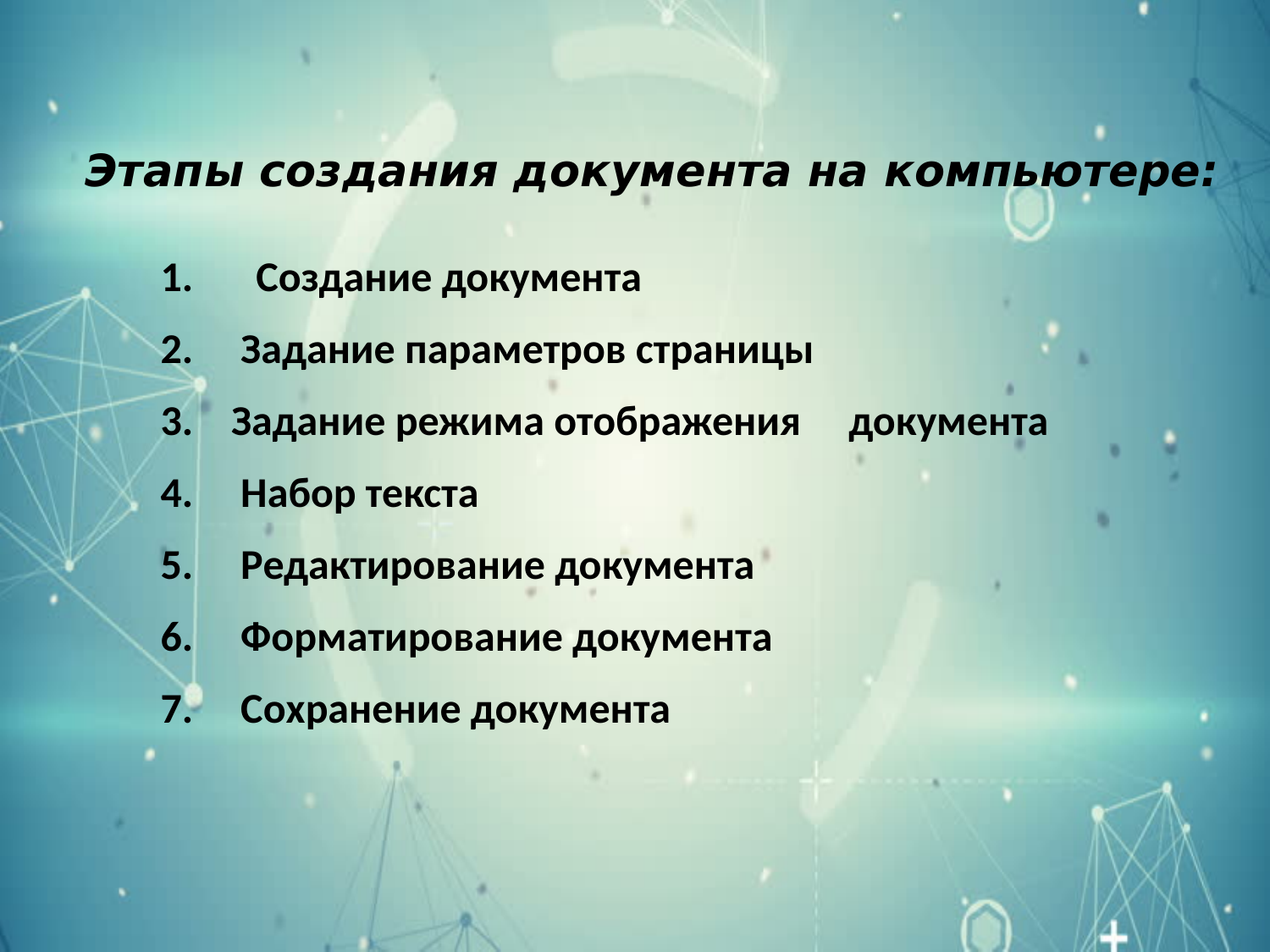

# Этапы создания документа на компьютере:
     Создание документа
2.     Задание параметров страницы
3.    Задание режима отображения     документа
4.     Набор текста
5.     Редактирование документа
6.     Форматирование документа
7.     Сохранение документа